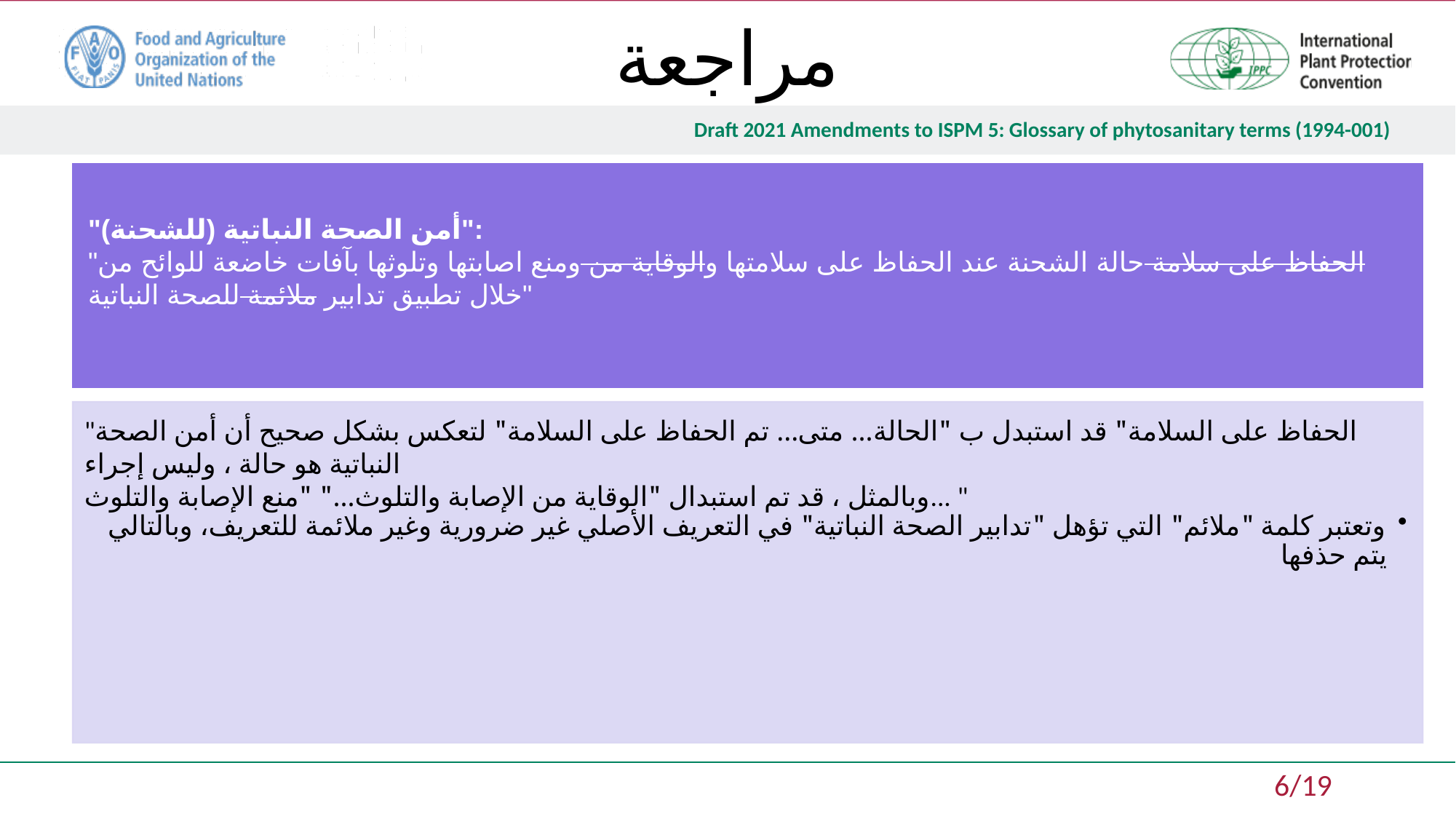

مراجعة
"أمن الصحة النباتية (للشحنة)":
"الحفاظ على سلامة حالة الشحنة عند الحفاظ على سلامتها والوقاية من ومنع اصابتها وتلوثها بآفات خاضعة للوائح من خلال تطبيق تدابير ملائمة للصحة النباتية"

"الحفاظ على السلامة" قد استبدل ب "الحالة... متى... تم الحفاظ على السلامة" لتعكس بشكل صحيح أن أمن الصحة النباتية هو حالة ، وليس إجراء
وبالمثل ، قد تم استبدال "الوقاية من الإصابة والتلوث..." "منع الإصابة والتلوث... "
وتعتبر كلمة "ملائم" التي تؤهل "تدابير الصحة النباتية" في التعريف الأصلي غير ضرورية وغير ملائمة للتعريف، وبالتالي يتم حذفها